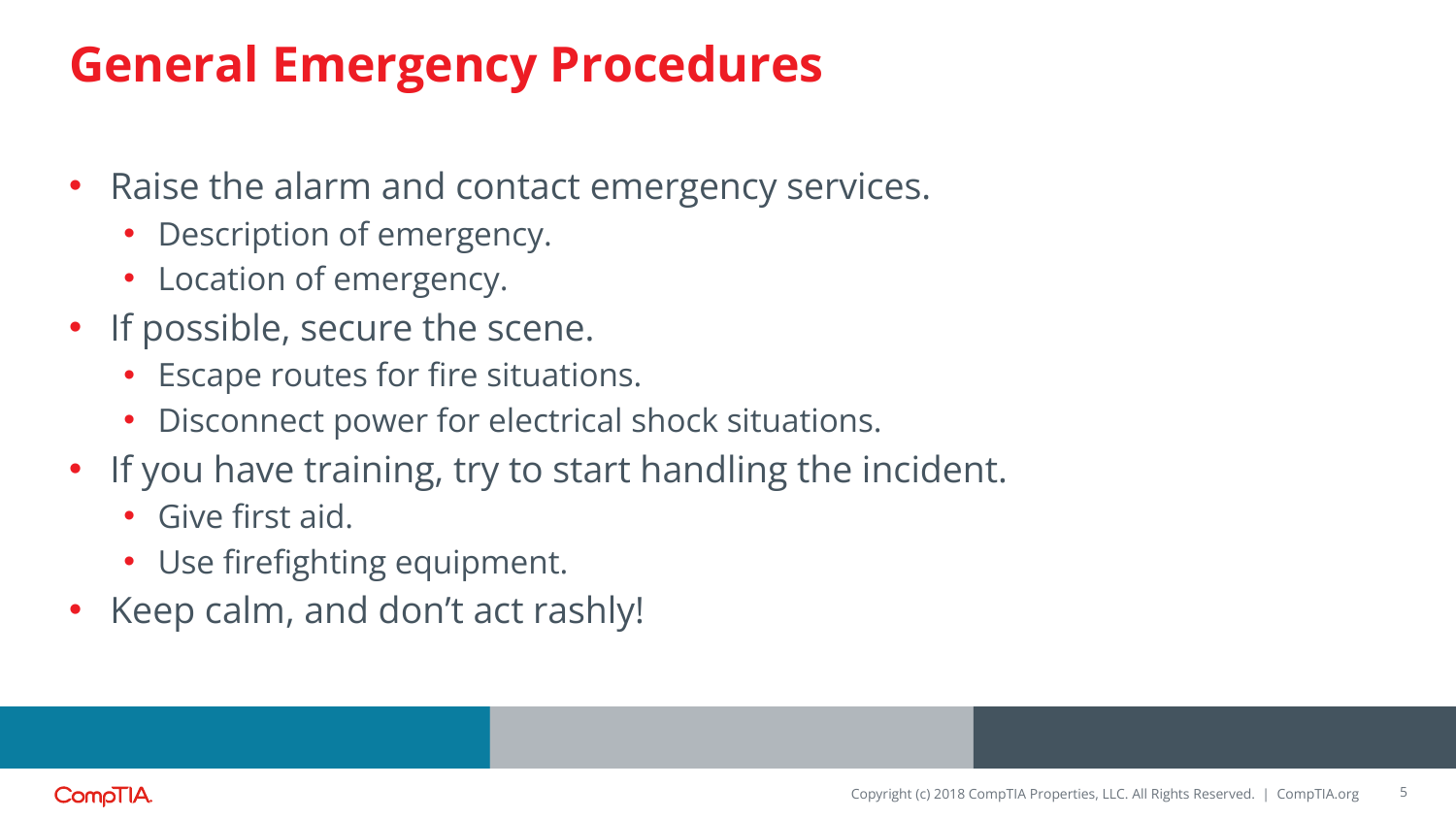

# General Emergency Procedures
Raise the alarm and contact emergency services.
Description of emergency.
Location of emergency.
If possible, secure the scene.
Escape routes for fire situations.
Disconnect power for electrical shock situations.
If you have training, try to start handling the incident.
Give first aid.
Use firefighting equipment.
Keep calm, and don’t act rashly!
5